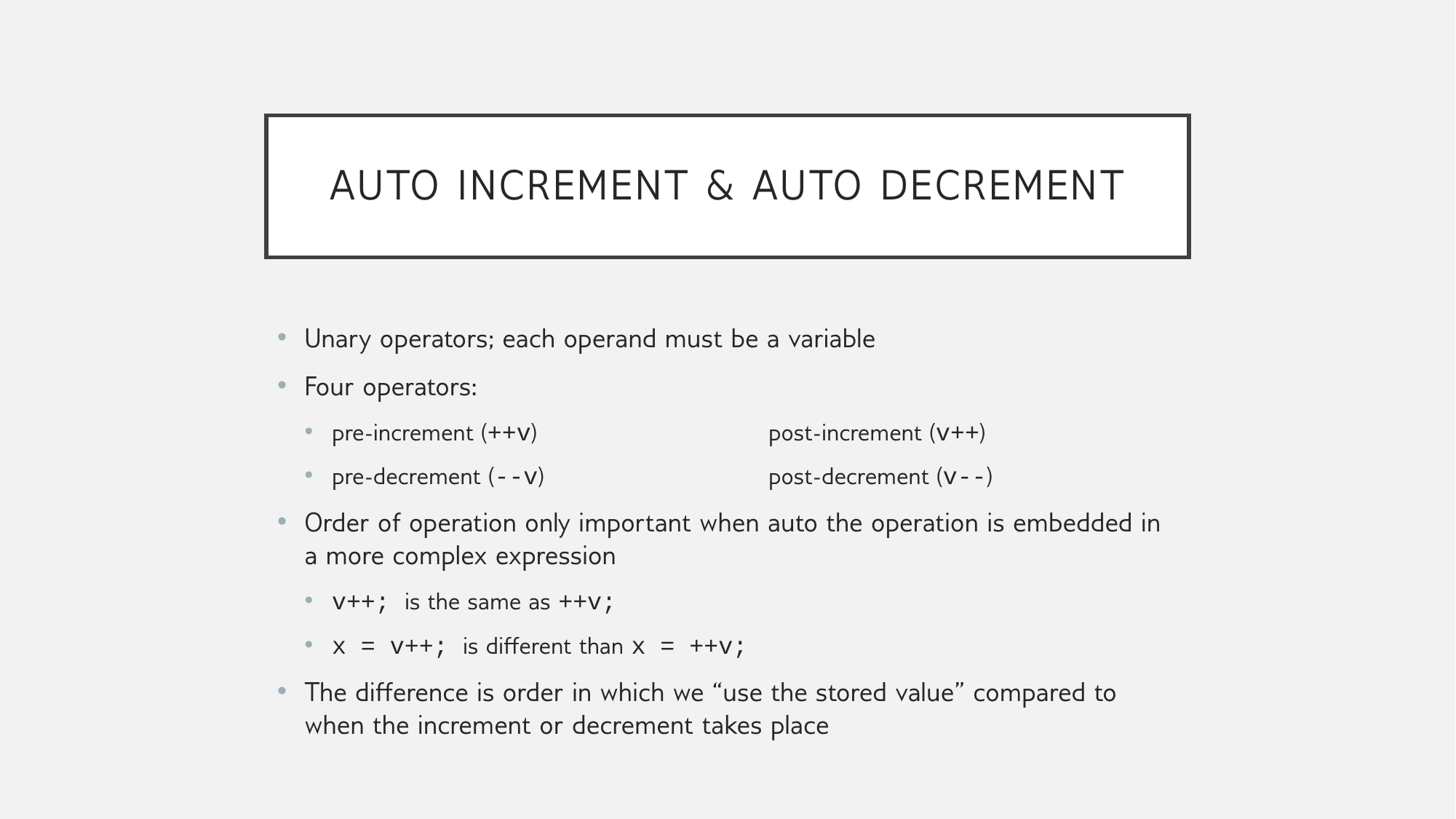

# Auto Increment & Auto Decrement
Unary operators; each operand must be a variable
Four operators:
pre-increment (++v)			post-increment (v++)
pre-decrement (--v)			post-decrement (v--)
Order of operation only important when auto the operation is embedded in a more complex expression
v++; is the same as ++v;
x = v++; is different than x = ++v;
The difference is order in which we “use the stored value” compared to when the increment or decrement takes place